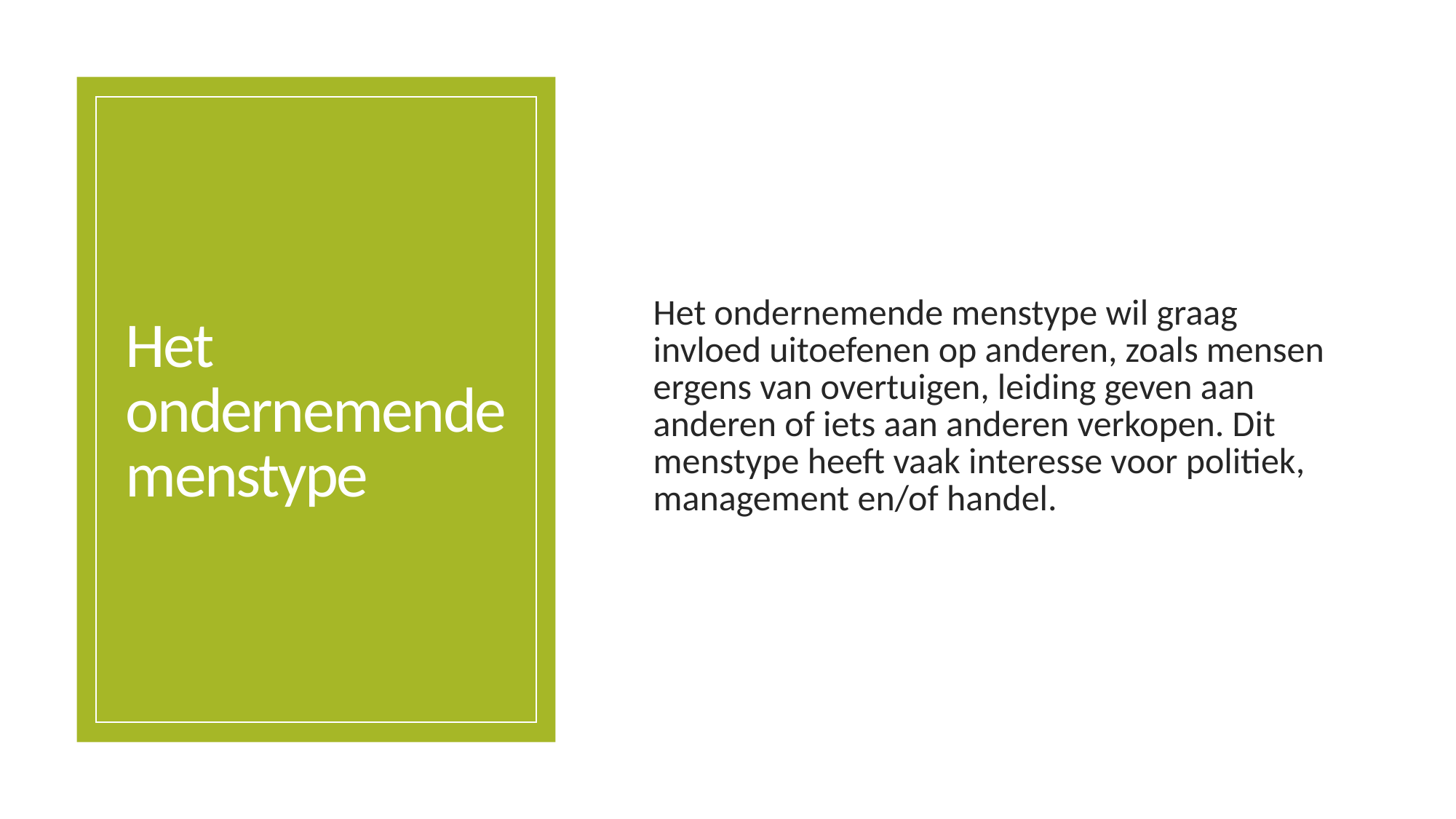

# Het ondernemende menstype
Het ondernemende menstype wil graag invloed uitoefenen op anderen, zoals mensen ergens van overtuigen, leiding geven aan anderen of iets aan anderen verkopen. Dit menstype heeft vaak interesse voor politiek, management en/of handel.